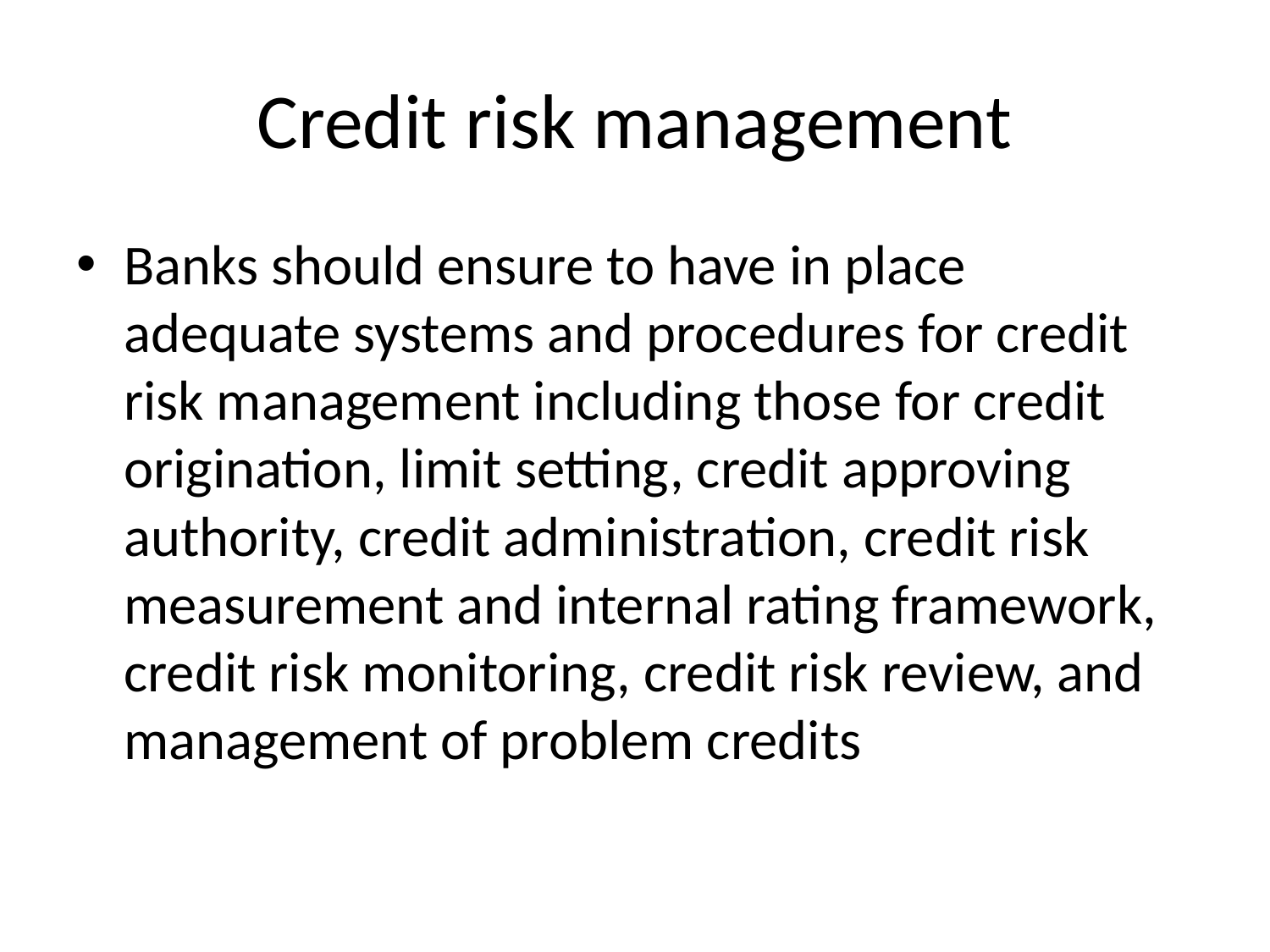

# Credit risk management
Banks should ensure to have in place adequate systems and procedures for credit risk management including those for credit origination, limit setting, credit approving authority, credit administration, credit risk measurement and internal rating framework, credit risk monitoring, credit risk review, and management of problem credits